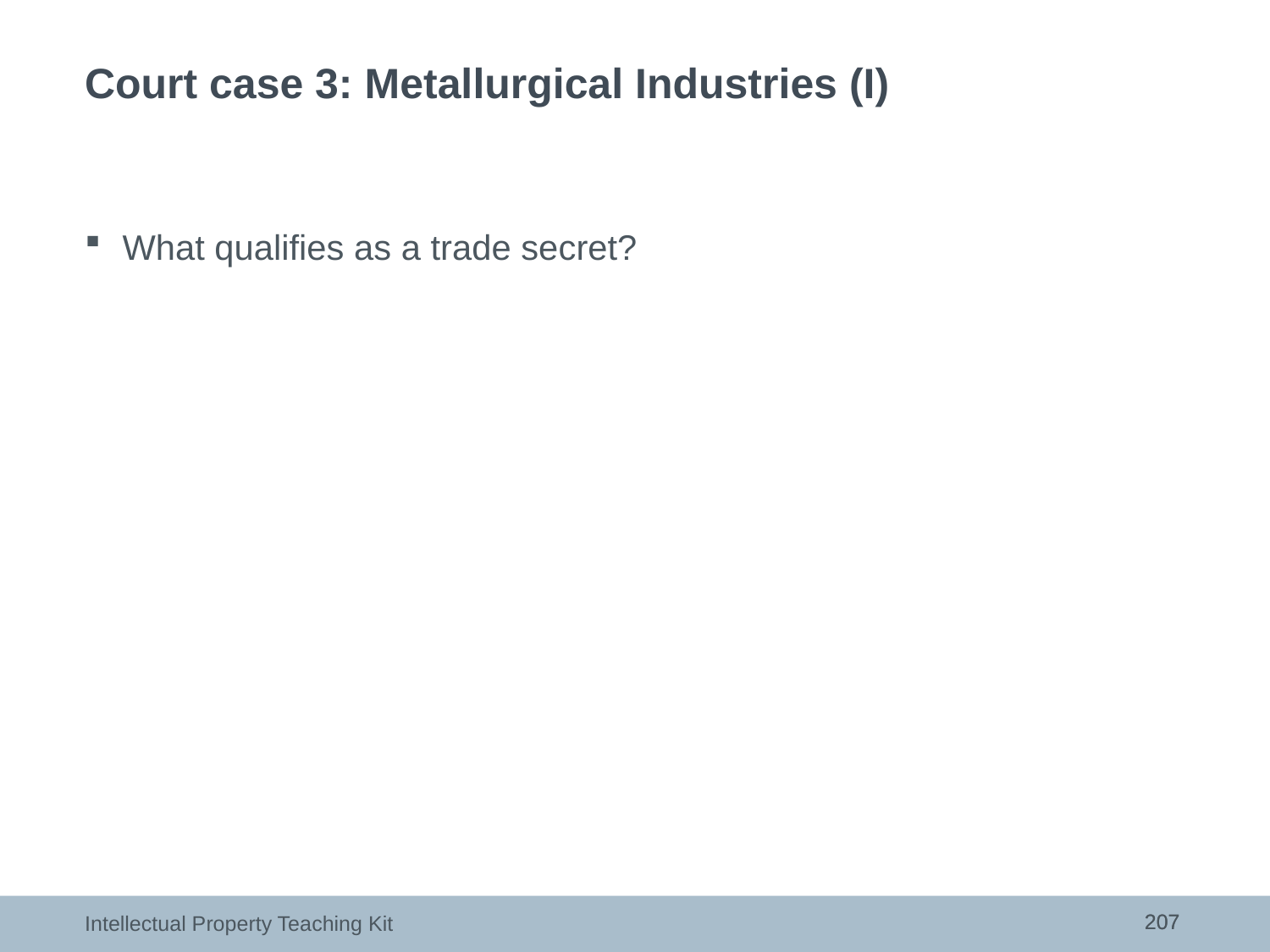

# Court case 3: Metallurgical Industries (I)
What qualifies as a trade secret?
207
207
Intellectual Property Teaching Kit